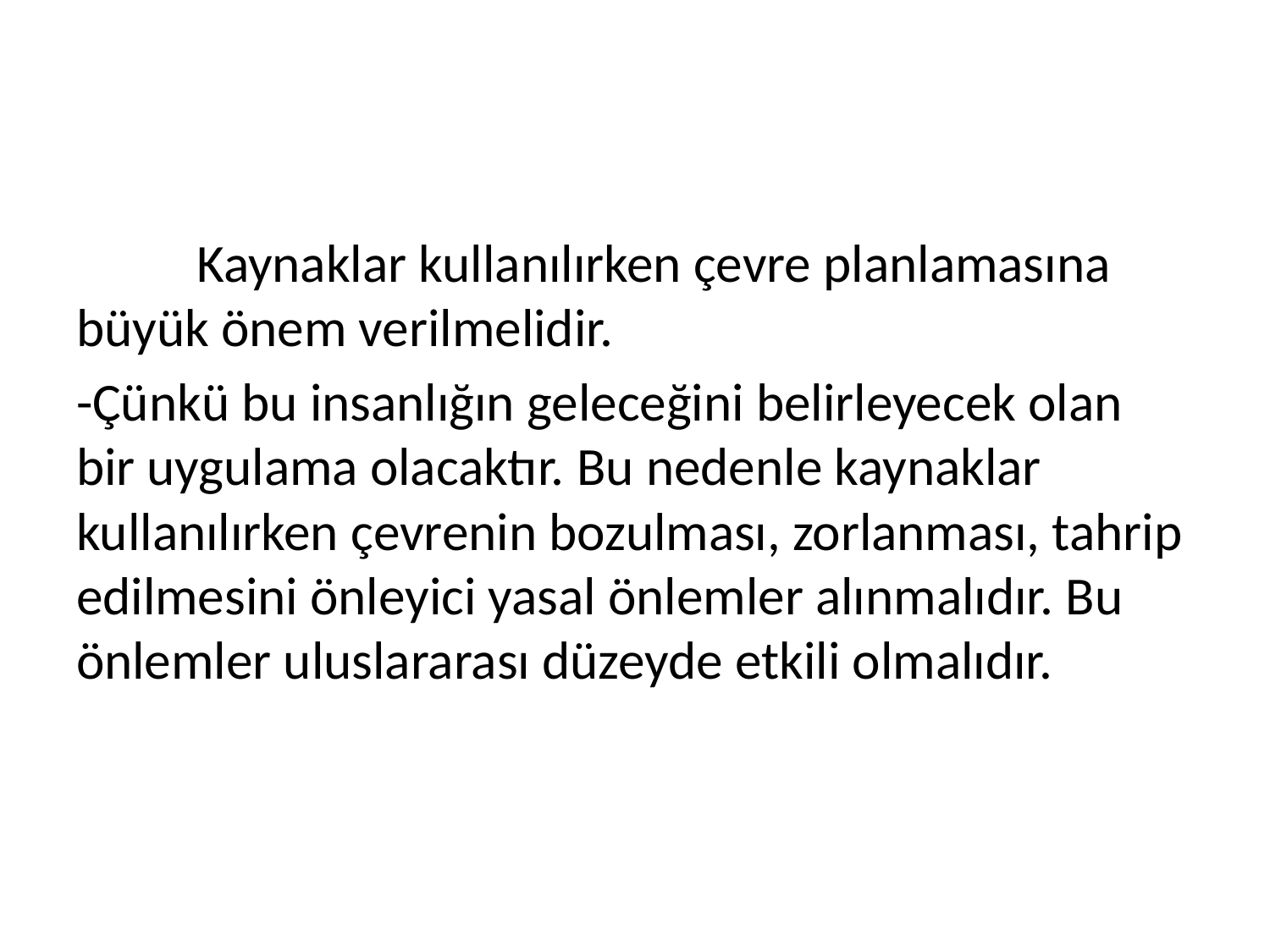

Kaynaklar kullanılırken çevre planlamasına büyük önem verilmelidir.
-Çünkü bu insanlığın geleceğini belirleyecek olan bir uygulama olacaktır. Bu nedenle kaynaklar kullanılırken çevrenin bozulması, zorlanması, tahrip edilmesini önleyici yasal önlemler alınmalıdır. Bu önlemler uluslararası düzeyde etkili olmalıdır.